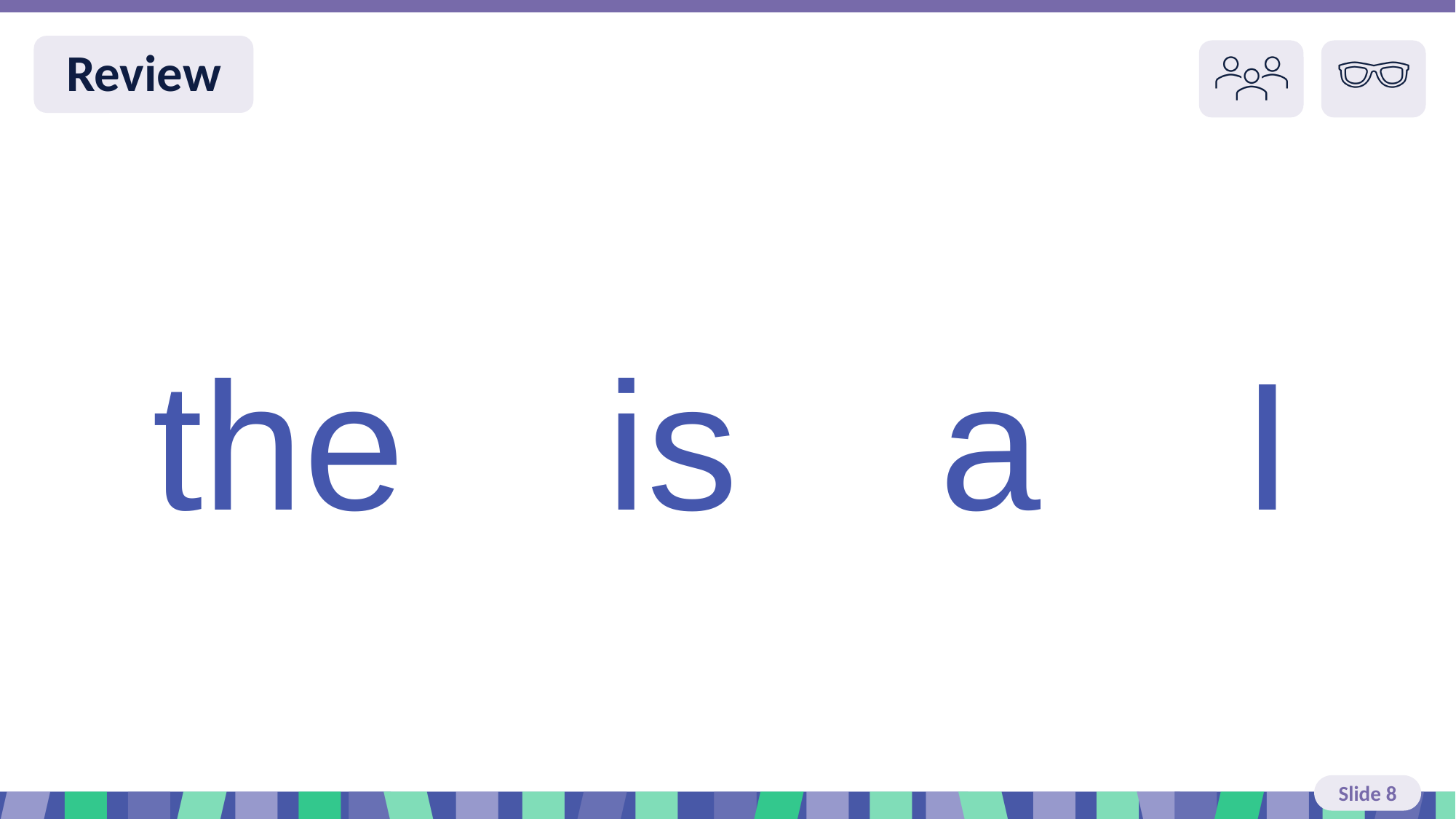

Slide 8 Review
the    is    a    I